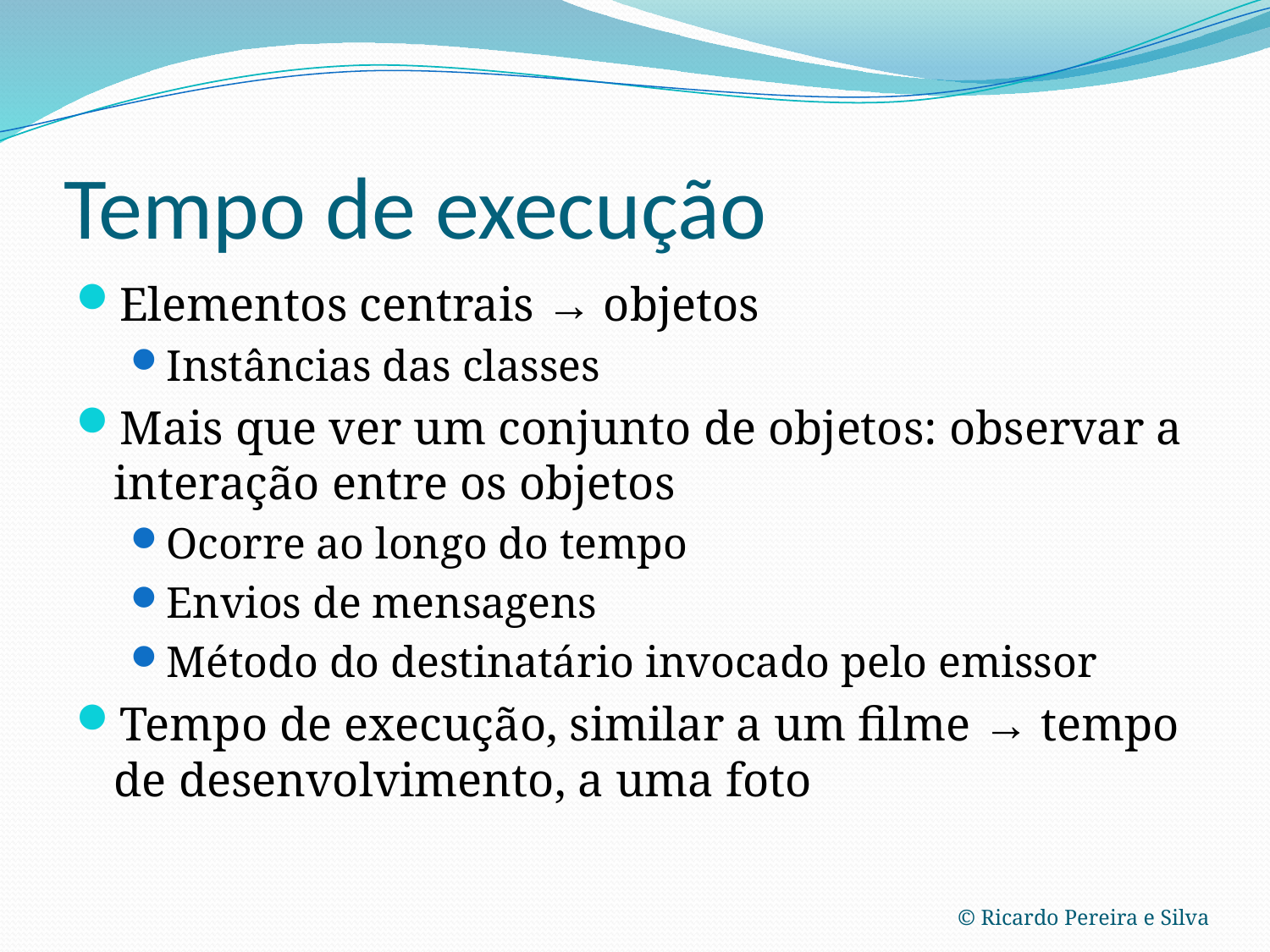

# Tempo de execução
Elementos centrais → objetos
Instâncias das classes
Mais que ver um conjunto de objetos: observar a interação entre os objetos
Ocorre ao longo do tempo
Envios de mensagens
Método do destinatário invocado pelo emissor
Tempo de execução, similar a um filme → tempo de desenvolvimento, a uma foto
© Ricardo Pereira e Silva